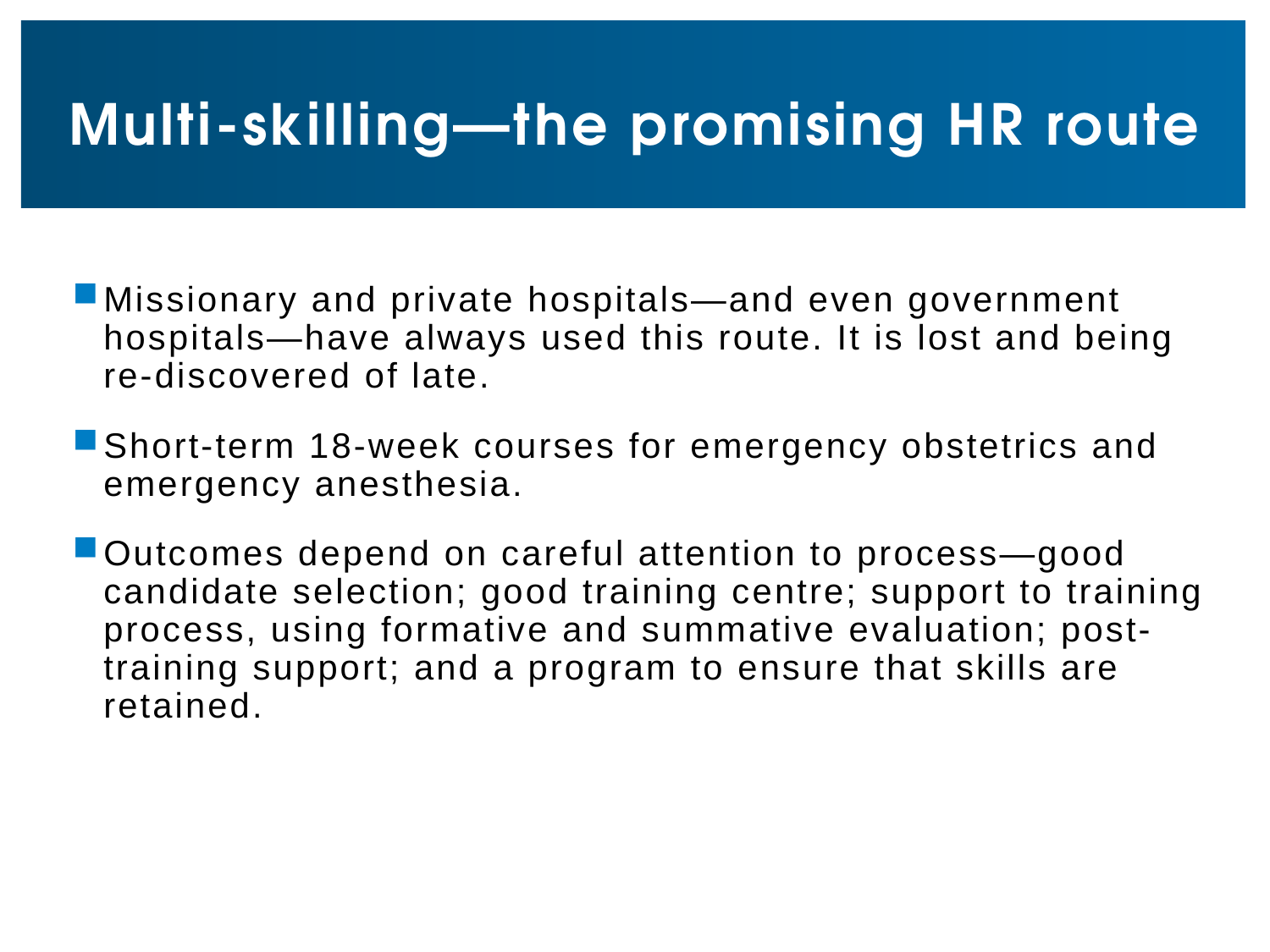

# Multi-skilling—the promising HR route
Missionary and private hospitals—and even government hospitals—have always used this route. It is lost and being re-discovered of late.
Short-term 18-week courses for emergency obstetrics and emergency anesthesia.
Outcomes depend on careful attention to process—good candidate selection; good training centre; support to training process, using formative and summative evaluation; post-training support; and a program to ensure that skills are retained.